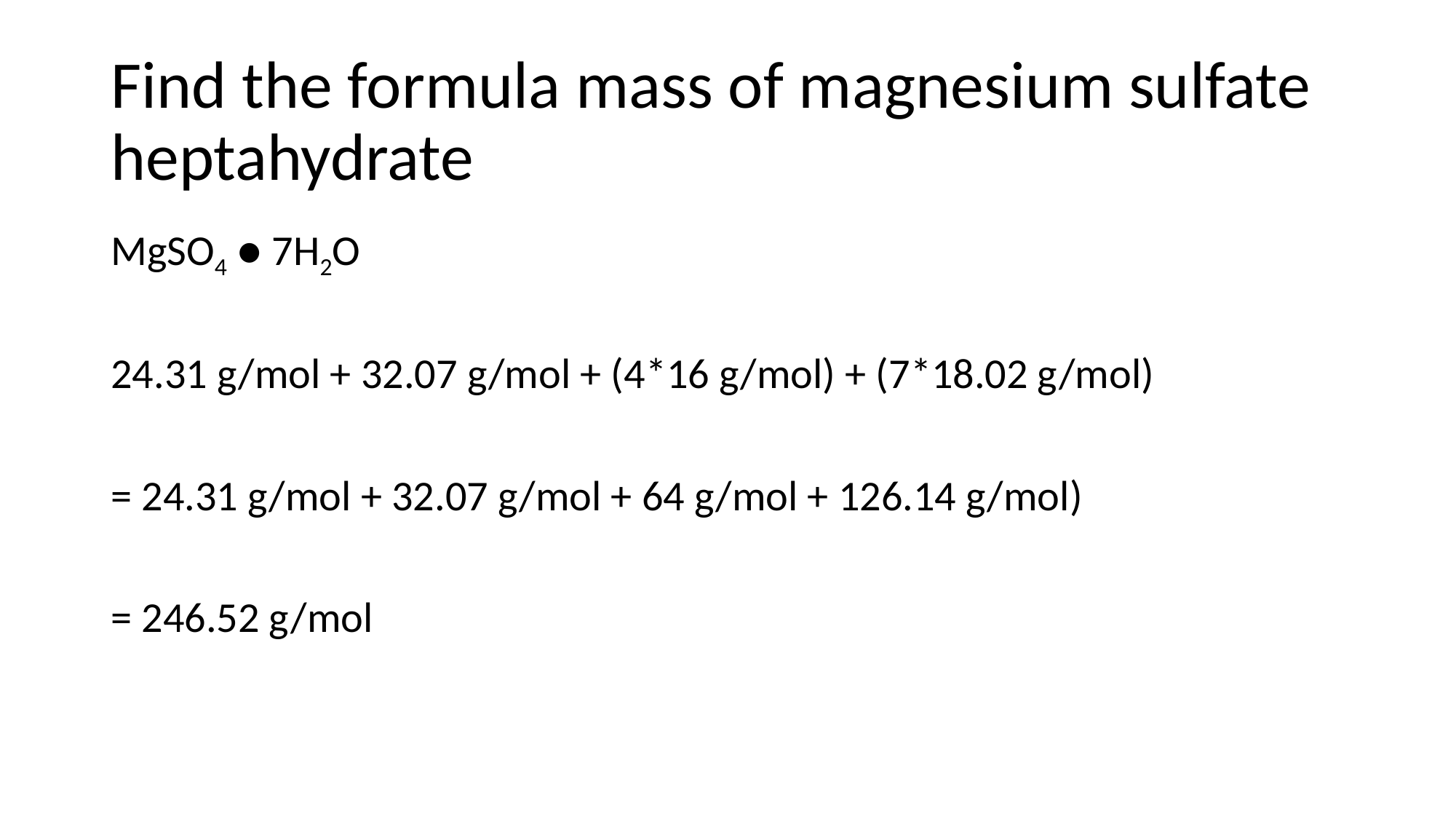

# Find the formula mass of magnesium sulfate heptahydrate
MgSO4 ● 7H2O

24.31 g/mol + 32.07 g/mol + (4*16 g/mol) + (7*18.02 g/mol)

= 24.31 g/mol + 32.07 g/mol + 64 g/mol + 126.14 g/mol)

= 246.52 g/mol